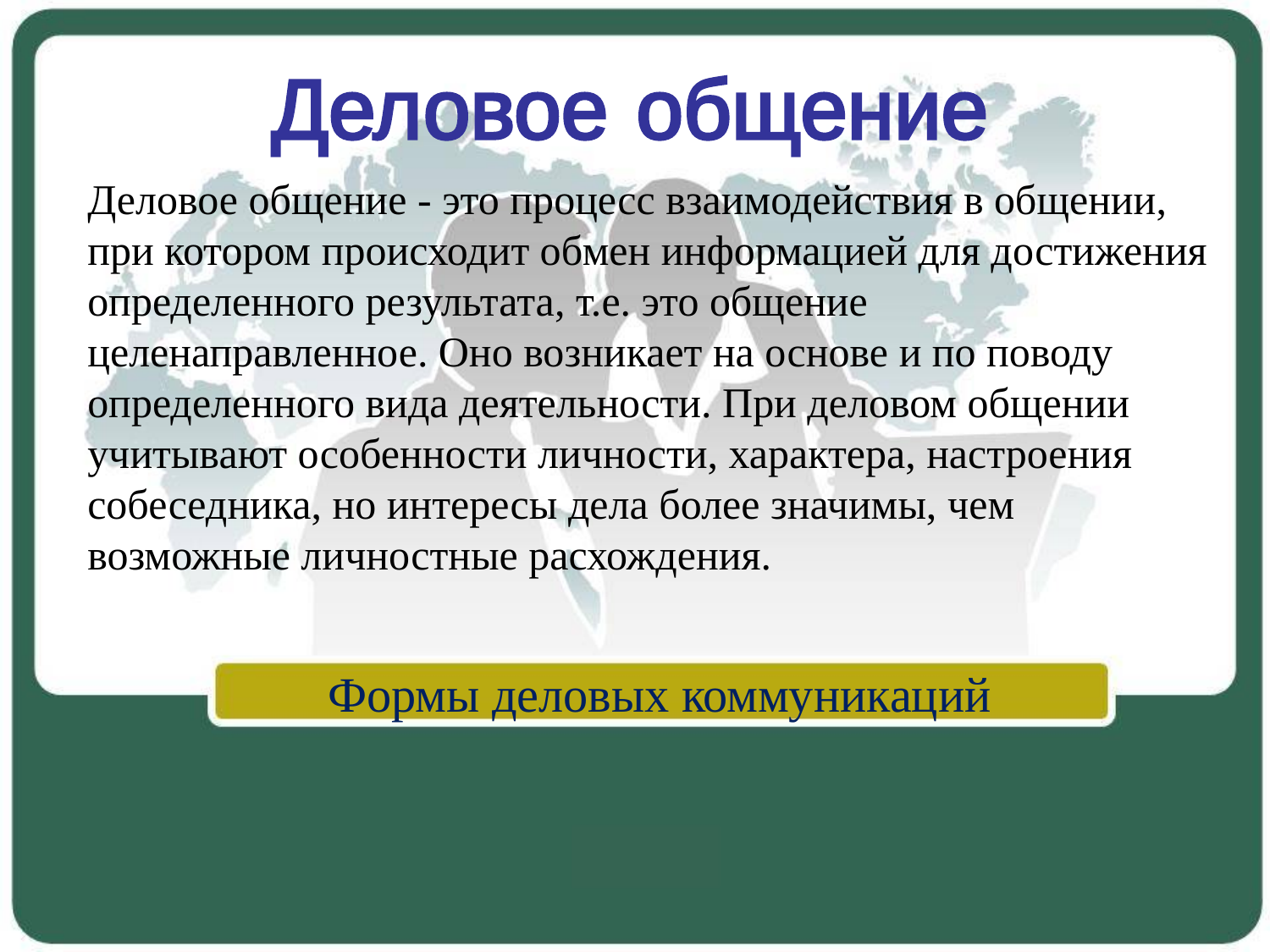

# Деловое общение
Деловое общение - это процесс взаимодействия в общении, при котором происходит обмен информацией для достижения определенного результата, т.е. это общение целенаправленное. Оно возникает на основе и по поводу определенного вида деятельности. При деловом общении учитывают особенности личности, характера, настроения собеседника, но интересы дела более значимы, чем возможные личностные расхождения.
Формы деловых коммуникаций